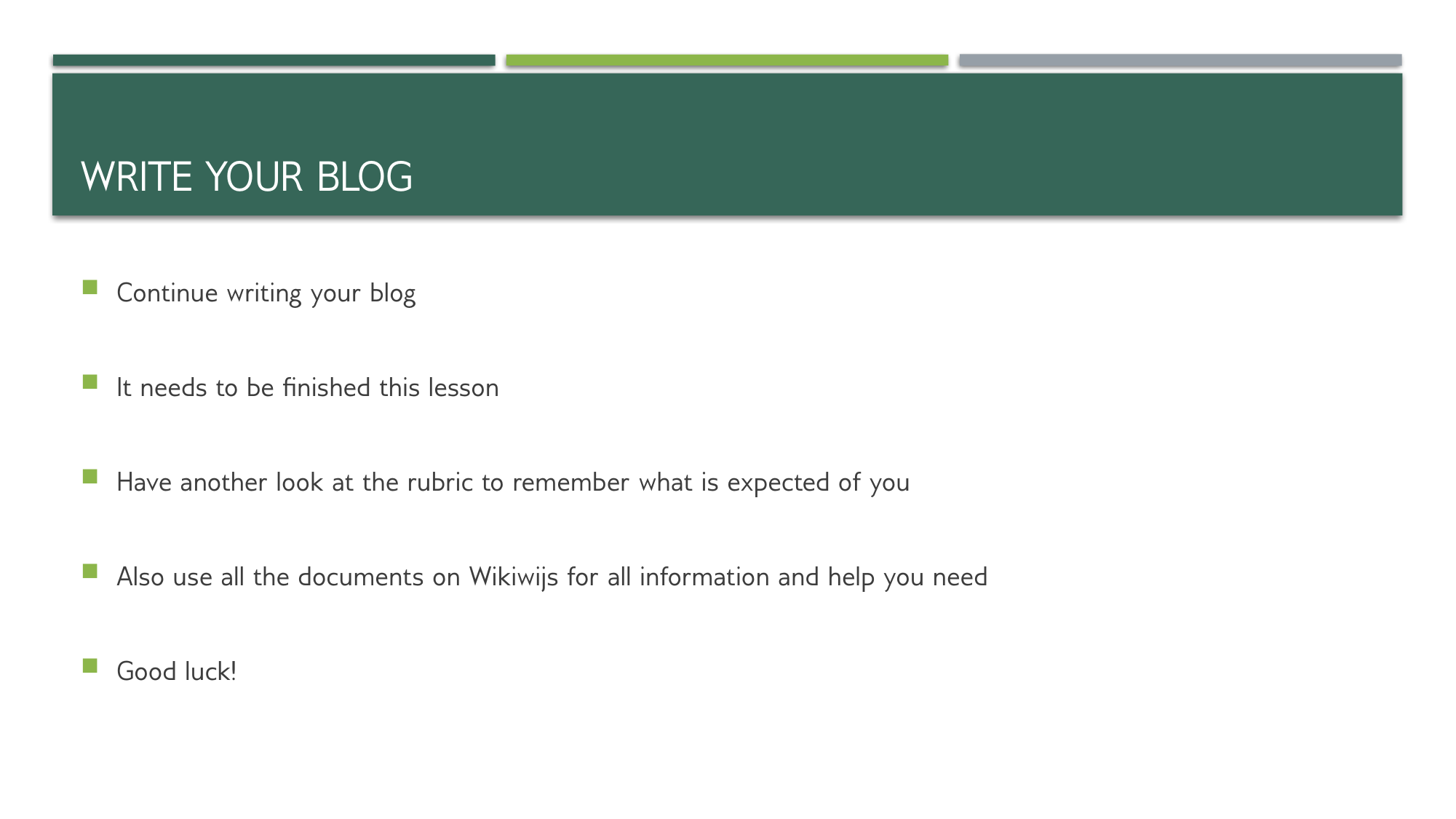

# Write your blog
Continue writing your blog

It needs to be finished this lesson

Have another look at the rubric to remember what is expected of you

Also use all the documents on Wikiwijs for all information and help you need

Good luck!